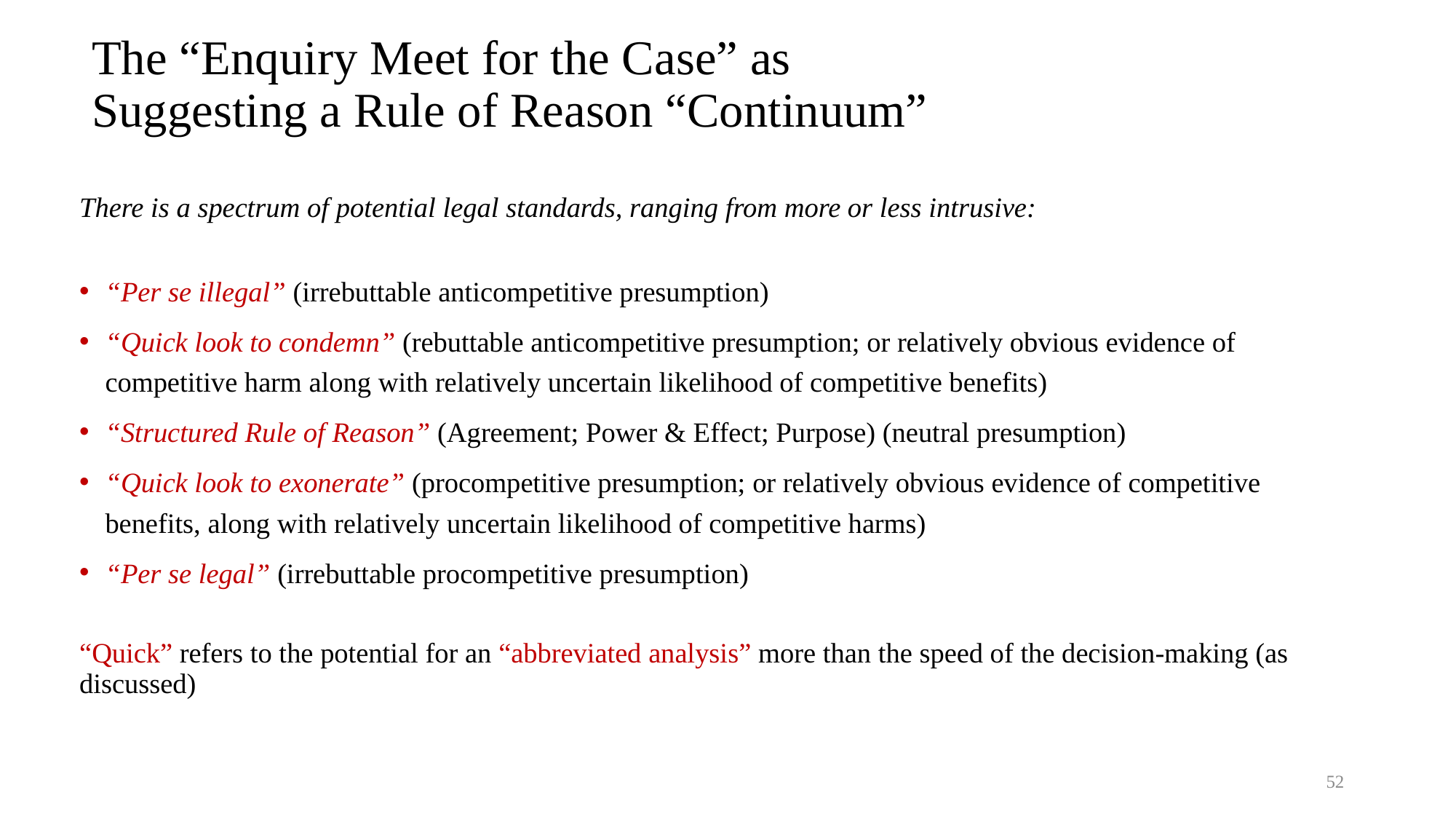

# The “Enquiry Meet for the Case” as Suggesting a Rule of Reason “Continuum”
There is a spectrum of potential legal standards, ranging from more or less intrusive:
“Per se illegal” (irrebuttable anticompetitive presumption)
“Quick look to condemn” (rebuttable anticompetitive presumption; or relatively obvious evidence of competitive harm along with relatively uncertain likelihood of competitive benefits)
“Structured Rule of Reason” (Agreement; Power & Effect; Purpose) (neutral presumption)
“Quick look to exonerate” (procompetitive presumption; or relatively obvious evidence of competitive benefits, along with relatively uncertain likelihood of competitive harms)
“Per se legal” (irrebuttable procompetitive presumption)

“Quick” refers to the potential for an “abbreviated analysis” more than the speed of the decision-making (as discussed)

52